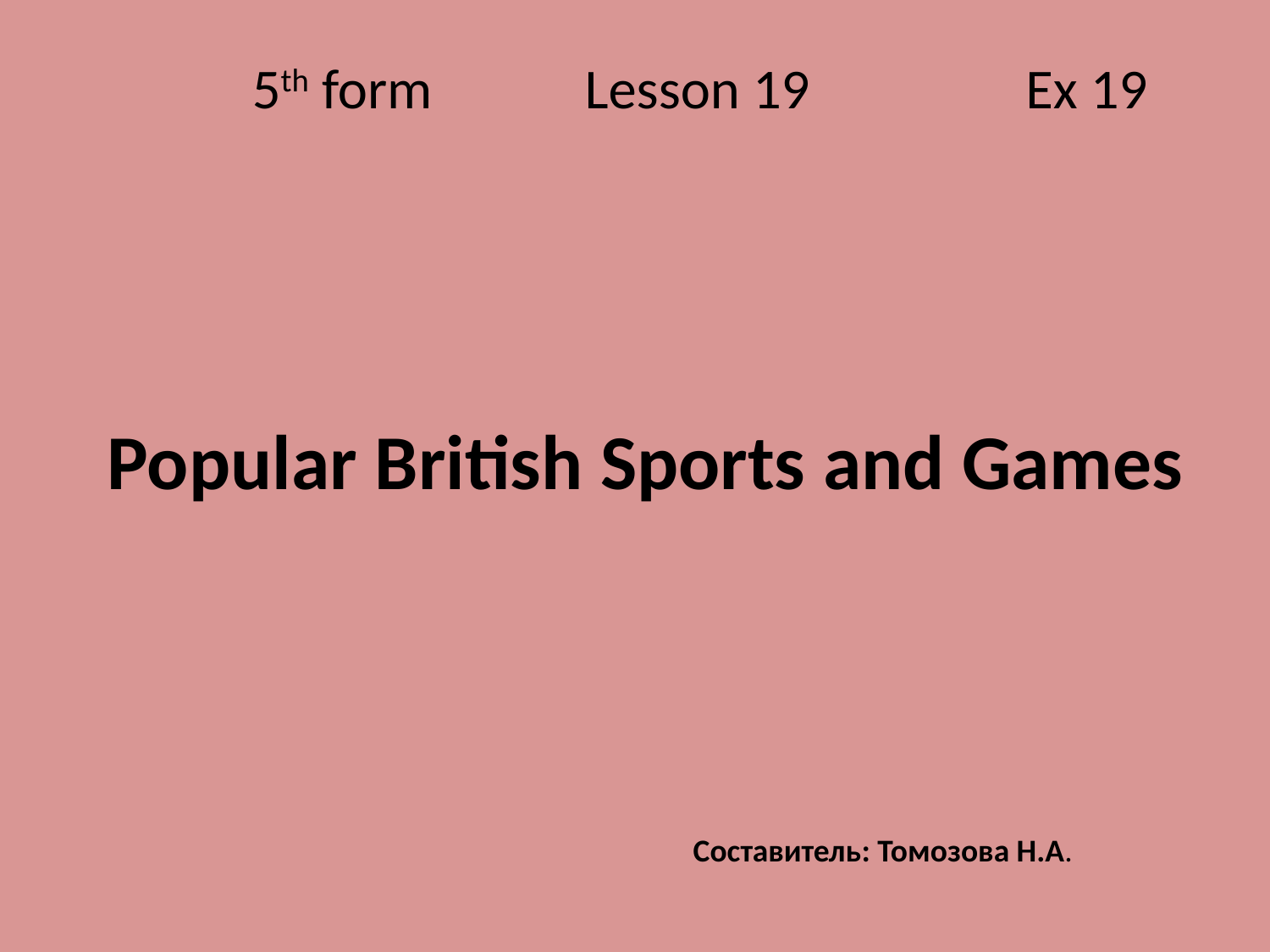

5th form            Lesson 19                 Ex 19
Popular British Sports and Games
Составитель: Томозова Н.А.